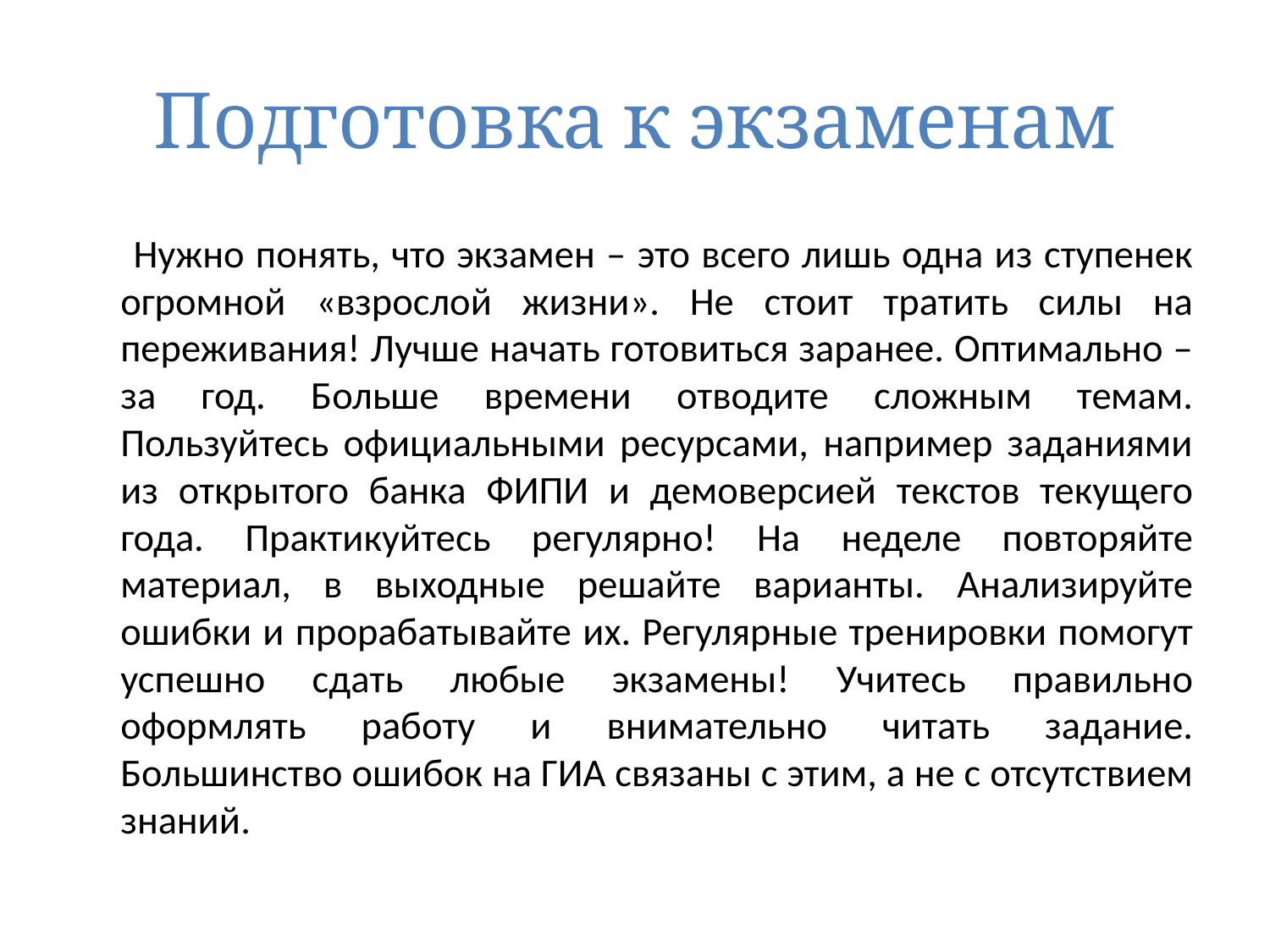

# Подготовка к экзаменам
     Нужно понять, что экзамен – это всего лишь одна из ступенек огромной «взрослой жизни». Не стоит тратить силы на переживания! Лучше начать готовиться заранее. Оптимально – за год. Больше времени отводите сложным темам. Пользуйтесь официальными ресурсами, например заданиями из открытого банка ФИПИ и демоверсией текстов текущего года. Практикуйтесь регулярно! На неделе повторяйте материал, в выходные решайте варианты. Анализируйте ошибки и прорабатывайте их. Регулярные тренировки помогут успешно сдать любые экзамены! Учитесь правильно оформлять работу и внимательно читать задание. Большинство ошибок на ГИА связаны с этим, а не с отсутствием знаний.